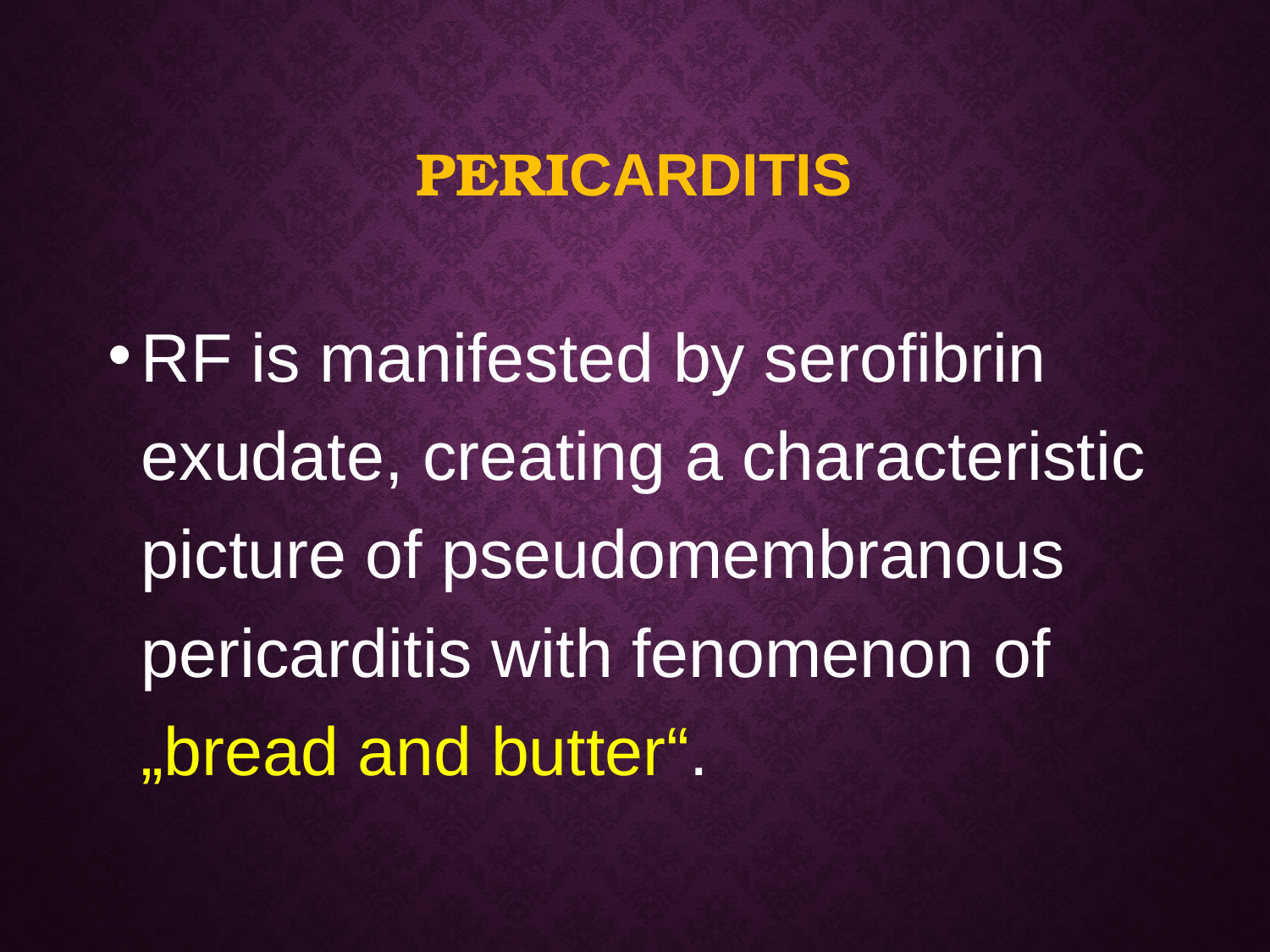

# pericarditis
RF is manifested by serofibrin exudate, creating a characteristic picture of pseudomembranous pericarditis with fenomenon of „bread and butter“.